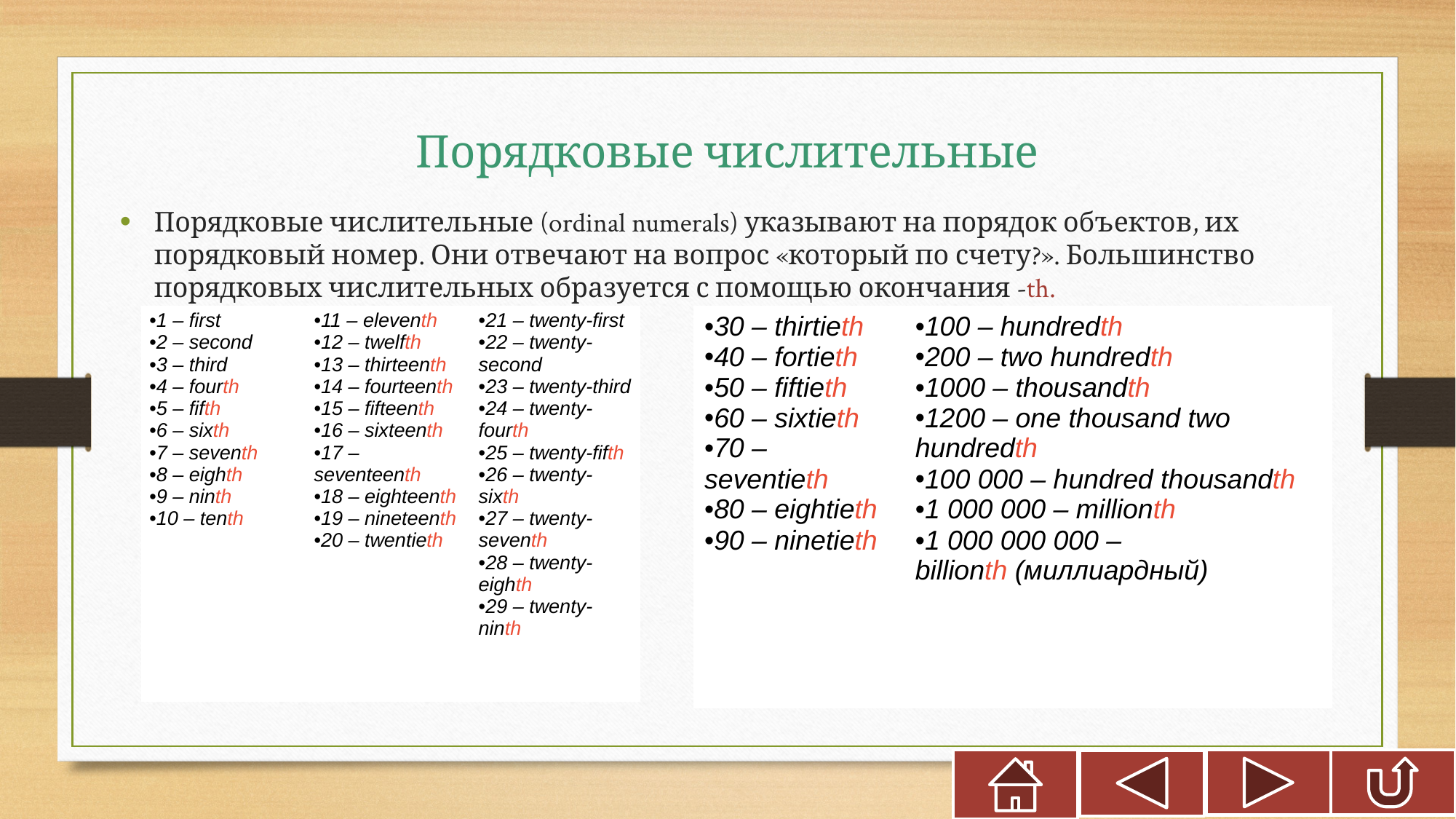

# Порядковые числительные
Порядковые числительные (ordinal numerals) указывают на порядок объектов, их порядковый номер. Они отвечают на вопрос «который по счету?». Большинство порядковых числительных образуется с помощью окончания -th.
| 1 – first 2 – second 3 – third 4 – fourth 5 – fifth 6 – sixth 7 – seventh 8 – eighth 9 – ninth 10 – tenth | 11 – eleventh 12 – twelfth 13 – thirteenth 14 – fourteenth 15 – fifteenth 16 – sixteenth 17 – seventeenth 18 – eighteenth 19 – nineteenth 20 – twentieth | 21 – twenty-first 22 – twenty-second 23 – twenty-third 24 – twenty-fourth 25 – twenty-fifth 26 – twenty-sixth 27 – twenty-seventh 28 – twenty-eighth 29 – twenty-ninth |
| --- | --- | --- |
| 30 – thirtieth 40 – fortieth 50 – fiftieth 60 – sixtieth 70 – seventieth 80 – eightieth 90 – ninetieth | 100 – hundredth 200 – two hundredth 1000 – thousandth 1200 – one thousand two hundredth 100 000 – hundred thousandth 1 000 000 – millionth 1 000 000 000 – billionth (миллиардный) |
| --- | --- |